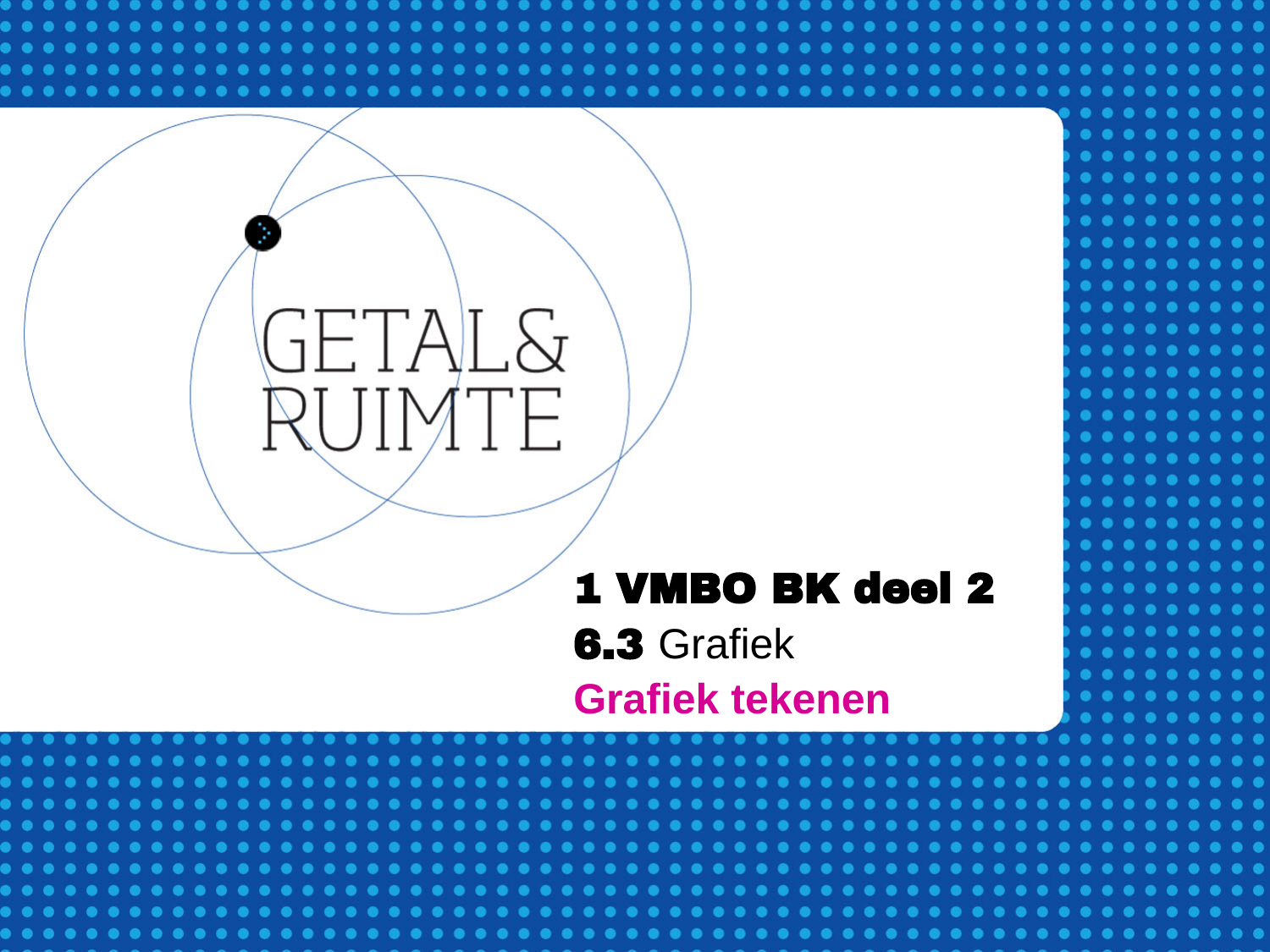

1 VMBO BK deel 2
6.3 Grafiek
Grafiek tekenen